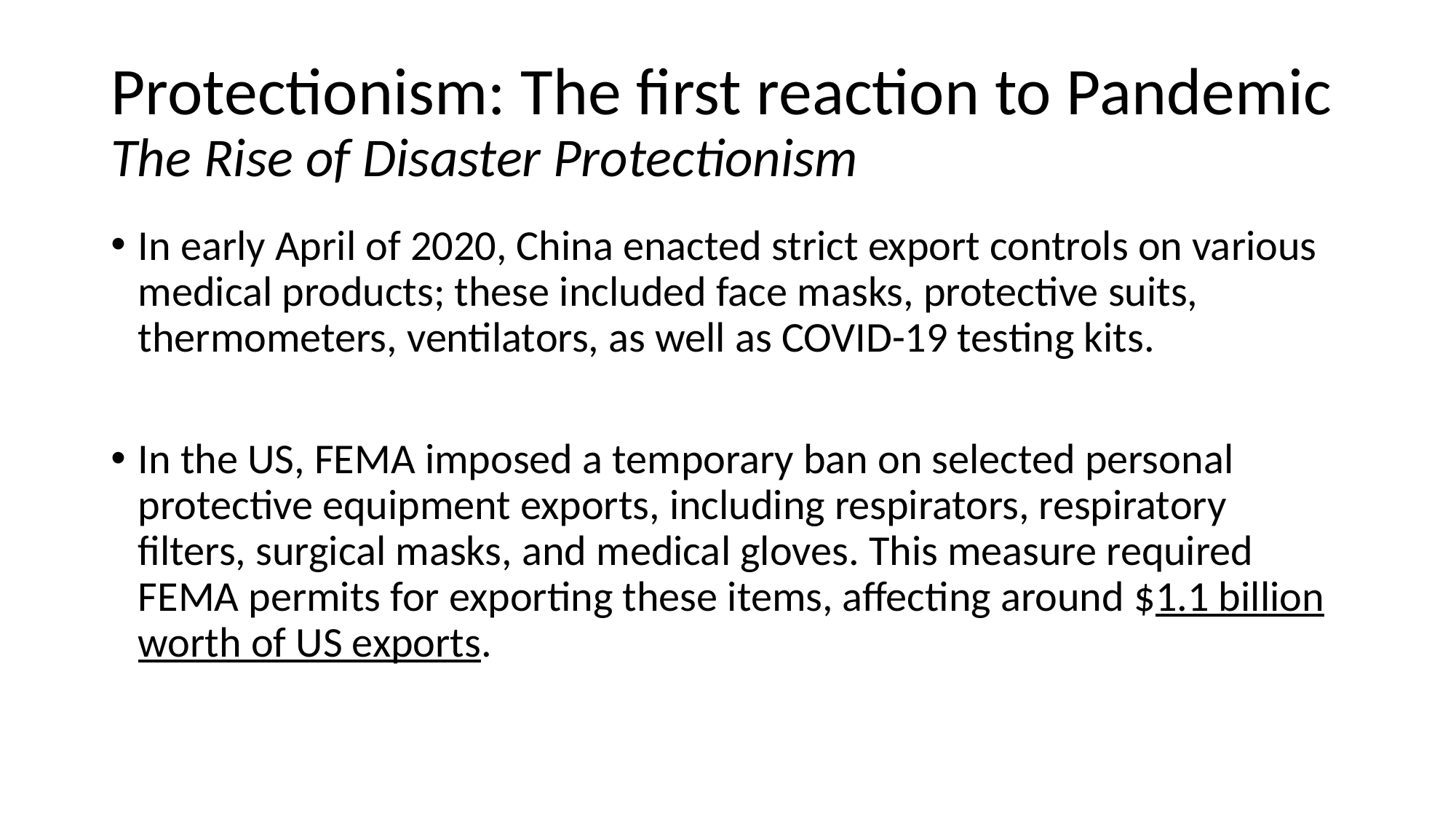

# Protectionism: The first reaction to Pandemic The Rise of Disaster Protectionism
In early April of 2020, China enacted strict export controls on various medical products; these included face masks, protective suits, thermometers, ventilators, as well as COVID-19 testing kits.

In the US, FEMA imposed a temporary ban on selected personal protective equipment exports, including respirators, respiratory filters, surgical masks, and medical gloves. This measure required FEMA permits for exporting these items, affecting around $1.1 billion worth of US exports.